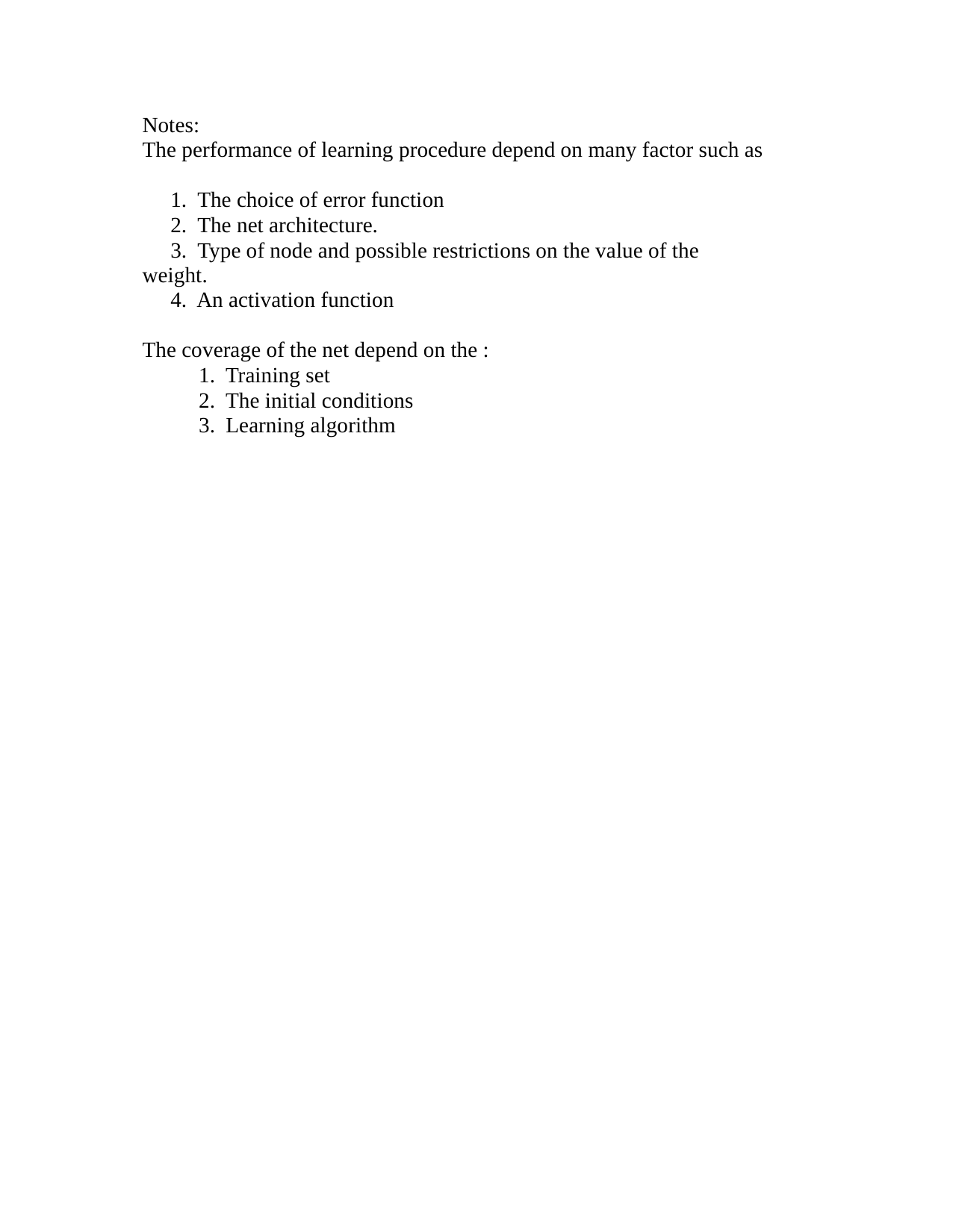

Notes:
The performance of learning procedure depend on many factor such as

1.  The choice of error function
2.  The net architecture.
3.  Type of node and possible restrictions on the value of the weight.
4.  An activation function

The coverage of the net depend on the :
1.  Training set
2.  The initial conditions
3.  Learning algorithm